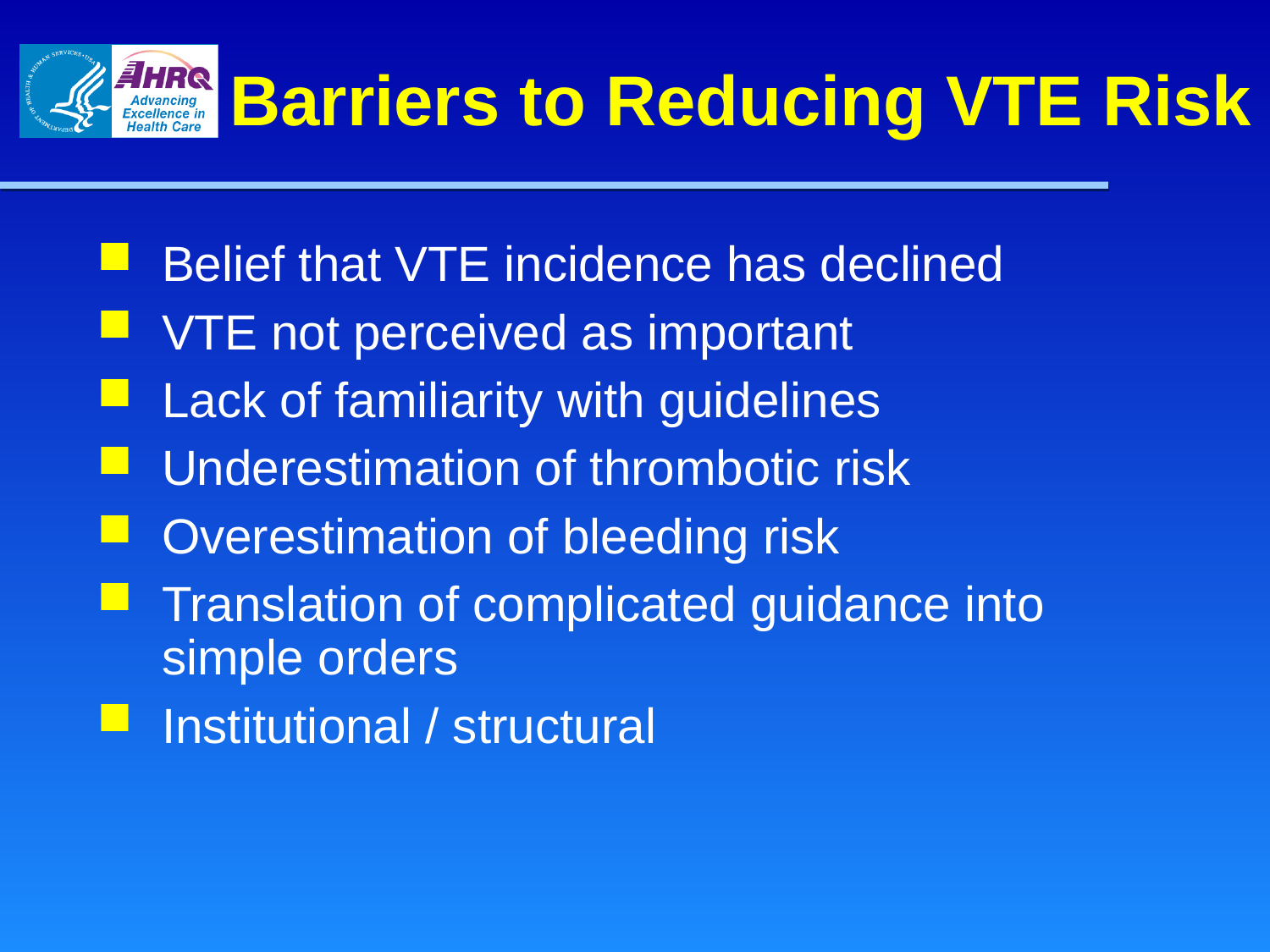

# Barriers to Reducing VTE Risk
Belief that VTE incidence has declined
VTE not perceived as important
Lack of familiarity with guidelines
Underestimation of thrombotic risk
Overestimation of bleeding risk
Translation of complicated guidance into simple orders
Institutional / structural